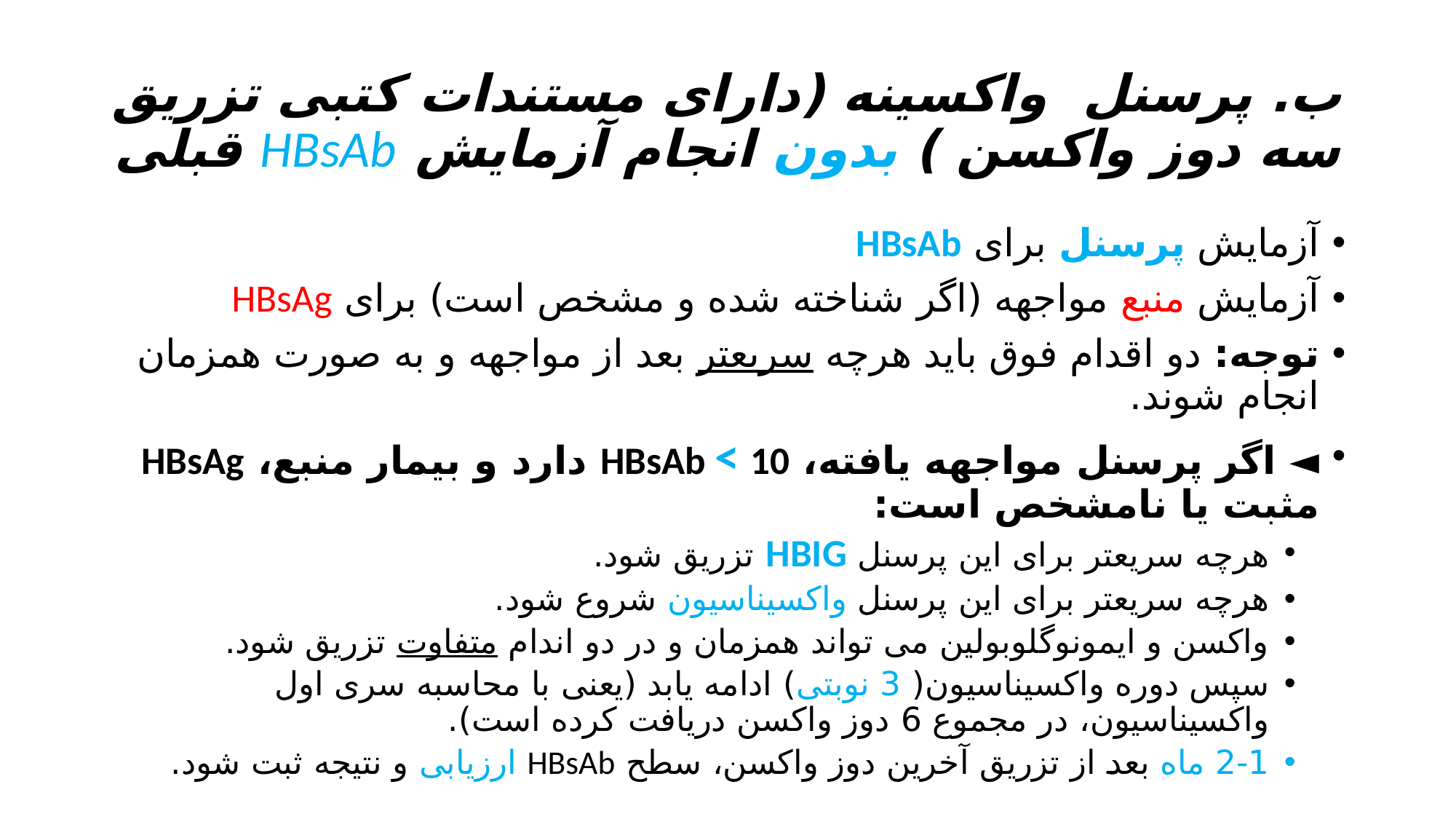

# ب. پرسنل  واکسینه (دارای مستندات کتبی تزریق سه دوز واکسن ) بدون انجام آزمایش HBsAb قبلی
آزمایش پرسنل برای HBsAb
آزمایش منبع مواجهه (اگر شناخته شده و مشخص است) برای HBsAg
توجه: دو اقدام فوق باید هرچه سریعتر بعد از مواجهه و به صورت همزمان انجام شوند.
◄ اگر پرسنل مواجهه یافته، HBsAb < 10 دارد و بیمار منبع، HBsAg  مثبت یا نامشخص است:
هرچه سریعتر برای این پرسنل HBIG تزریق شود.
هرچه سریعتر برای این پرسنل واکسیناسیون شروع شود.
واکسن و ایمونوگلوبولین می تواند همزمان و در دو اندام متفاوت تزریق شود.
سپس دوره واکسیناسیون( 3 نوبتی) ادامه یابد (یعنی با محاسبه سری اول واکسیناسیون، در مجموع 6 دوز واکسن دریافت کرده است).
2-1 ماه بعد از تزریق آخرین دوز واکسن، سطح HBsAb ارزیابی و نتیجه ثبت شود.